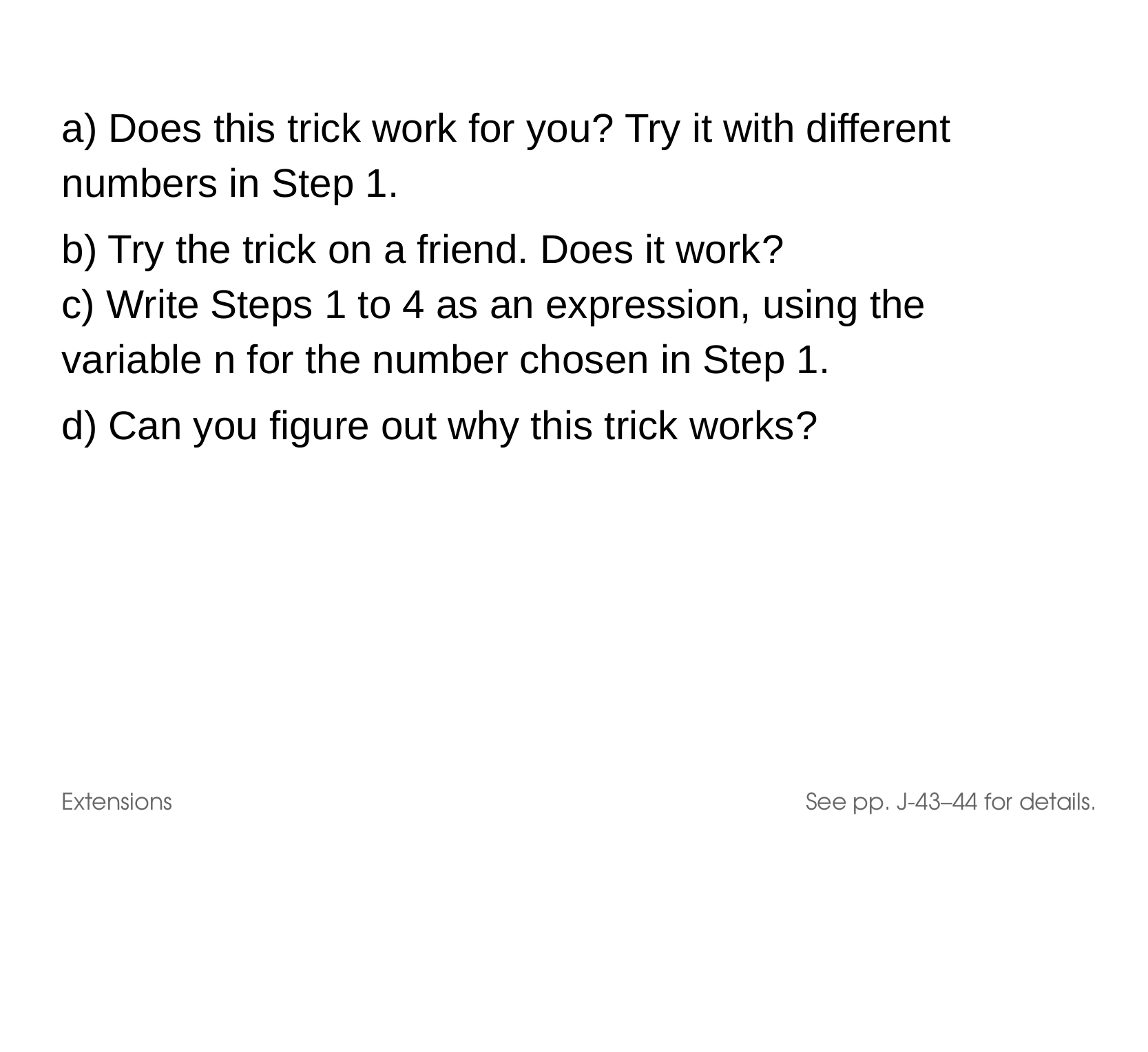

a) Does this trick work for you? Try it with different numbers in Step 1.
b) Try the trick on a friend. Does it work?
c) Write Steps 1 to 4 as an expression, using the variable n for the number chosen in Step 1.
d) Can you figure out why this trick works?
Extensions
See pp. J-43–44 for details.